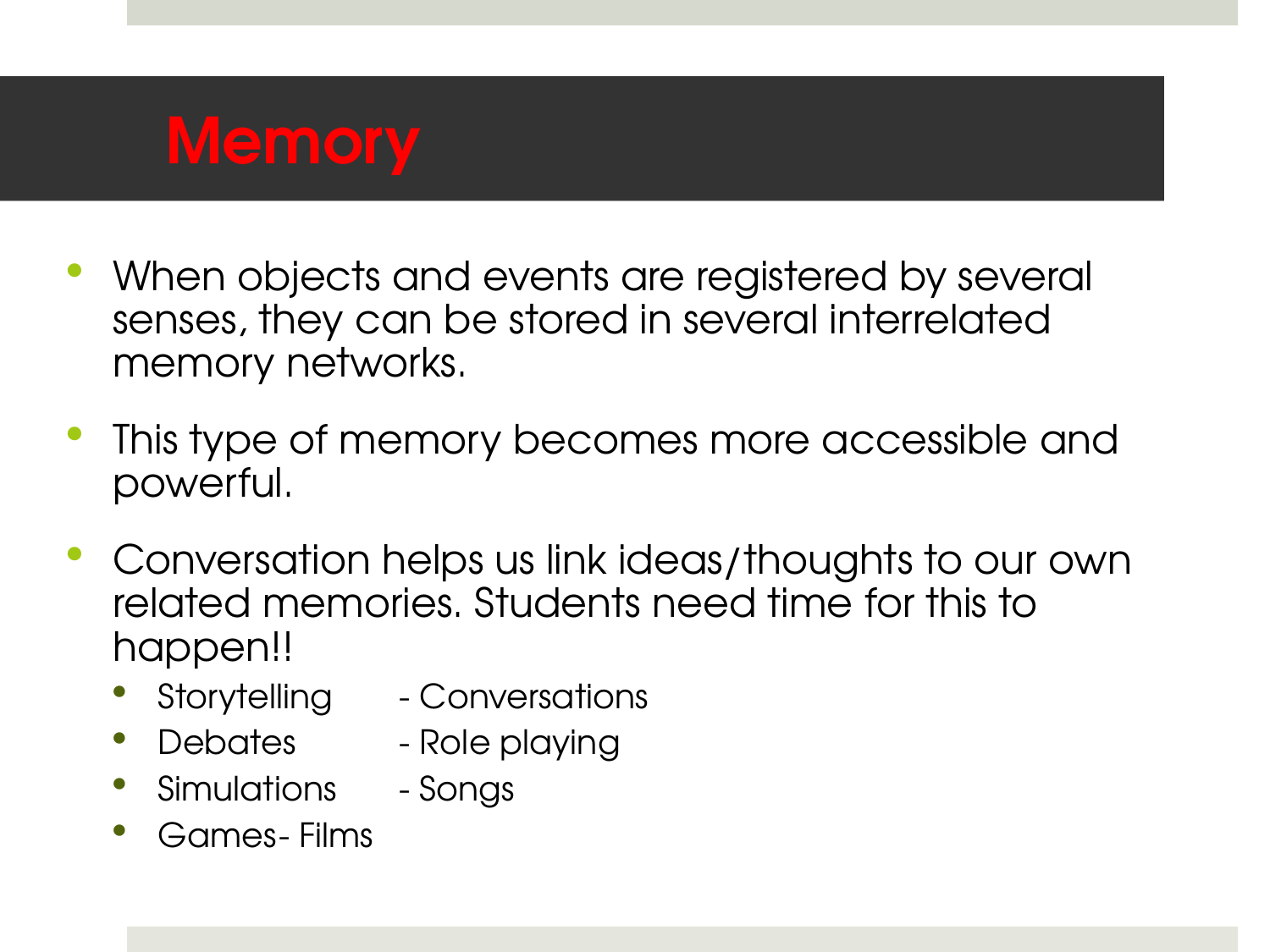

# Memory
When objects and events are registered by several senses, they can be stored in several interrelated memory networks.
This type of memory becomes more accessible and powerful.
Conversation helps us link ideas/thoughts to our own related memories. Students need time for this to happen!!
Storytelling	- Conversations
Debates		- Role playing
Simulations 	- Songs
Games		- Films